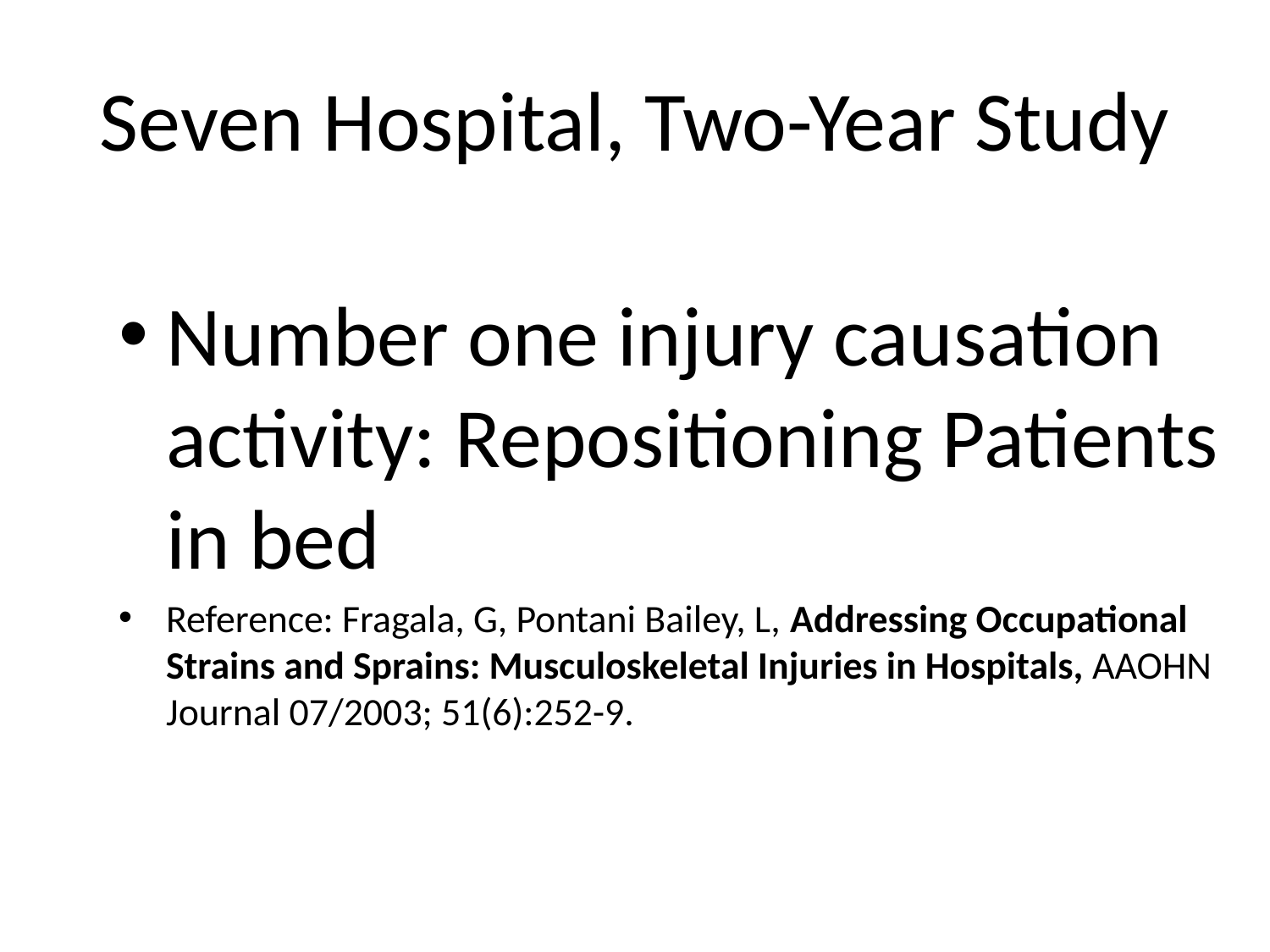

# Seven Hospital, Two-Year Study

Number one injury causation activity: Repositioning Patients in bed
Reference: Fragala, G, Pontani Bailey, L, Addressing Occupational Strains and Sprains: Musculoskeletal Injuries in Hospitals, AAOHN Journal 07/2003; 51(6):252-9.